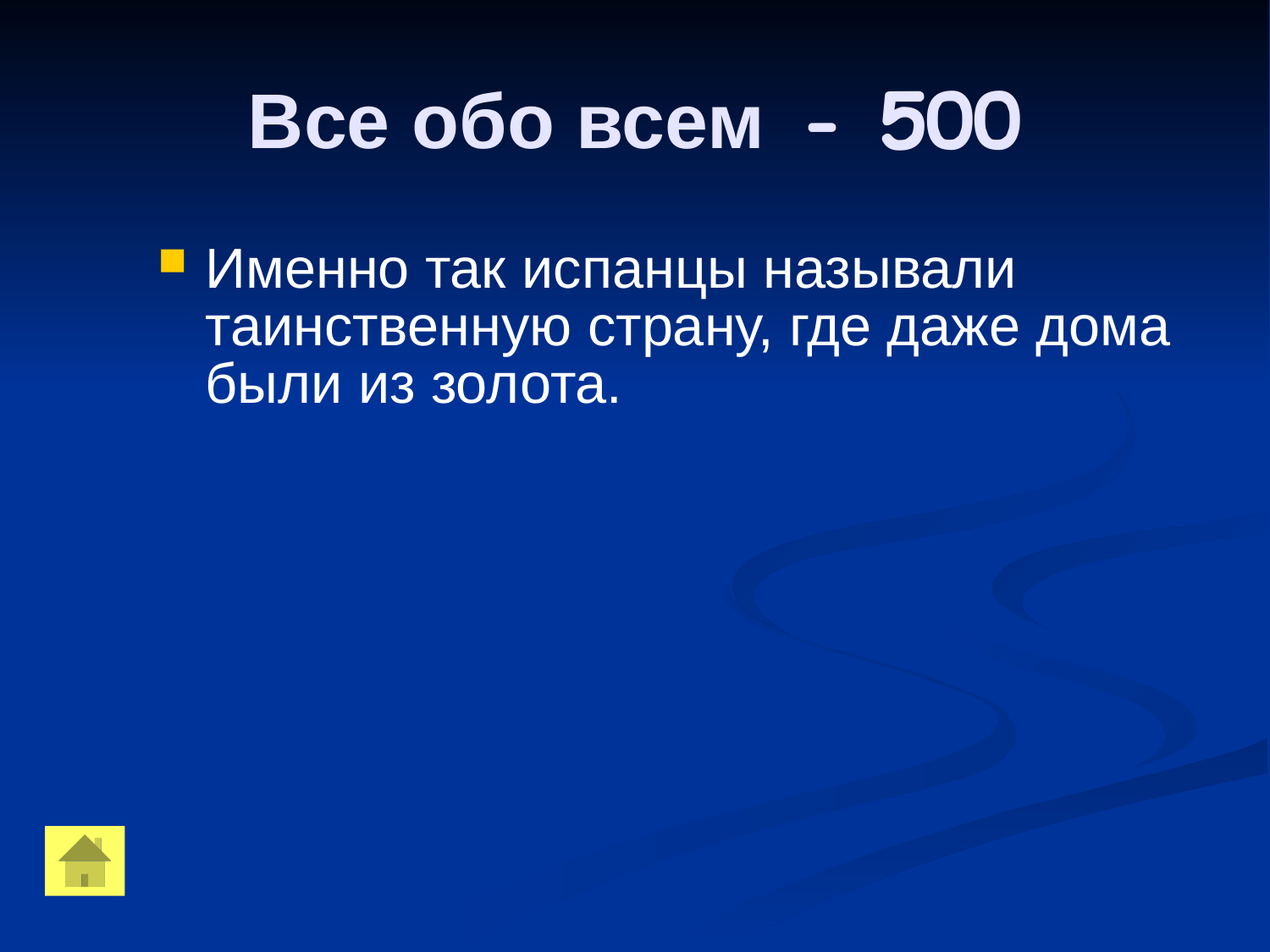

Все обо всем - 500
Именно так испанцы называли таинственную страну, где даже дома были из золота.